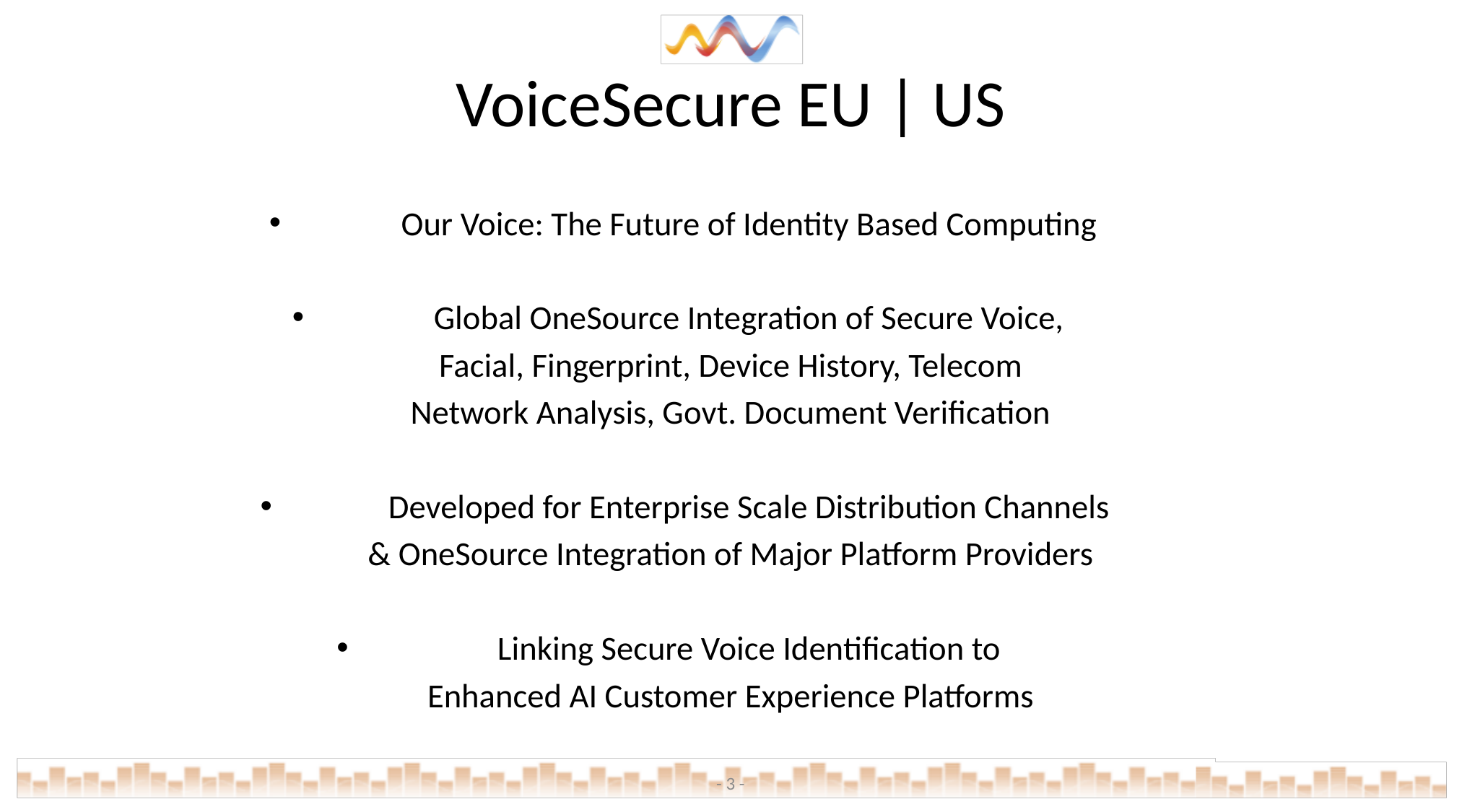

# VoiceSecure EU | US

Our Voice: The Future of Identity Based Computing

Global OneSource Integration of Secure Voice,
Facial, Fingerprint, Device History, Telecom
Network Analysis, Govt. Document Verification

Developed for Enterprise Scale Distribution Channels
& OneSource Integration of Major Platform Providers

Linking Secure Voice Identification to
Enhanced AI Customer Experience Platforms
- 3 -